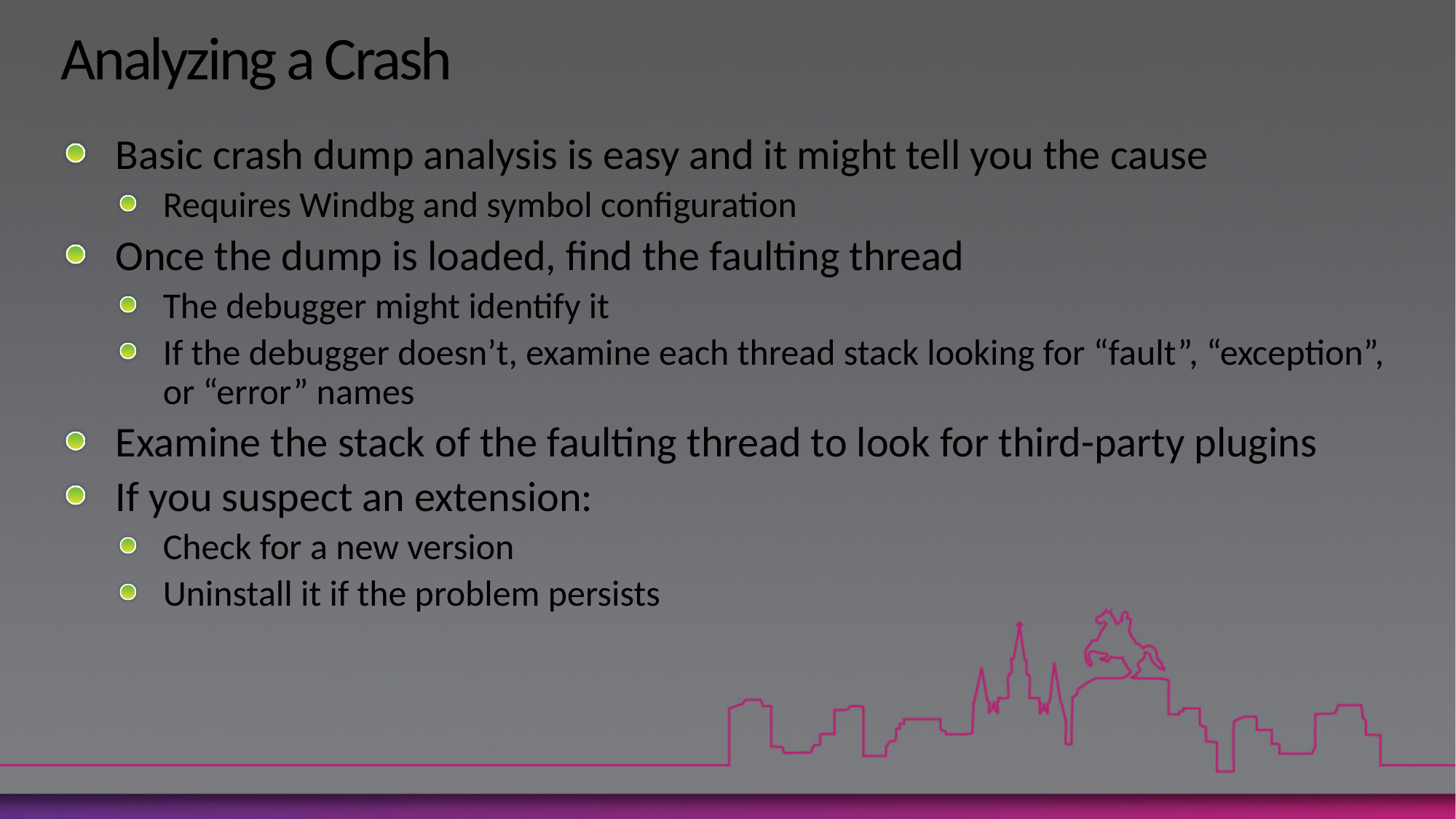

# Analyzing a Crash
Basic crash dump analysis is easy and it might tell you the cause
Requires Windbg and symbol configuration
Once the dump is loaded, find the faulting thread
The debugger might identify it
If the debugger doesn’t, examine each thread stack looking for “fault”, “exception”,  or “error” names
Examine the stack of the faulting thread to look for third-party plugins
If you suspect an extension:
Check for a new version
Uninstall it if the problem persists